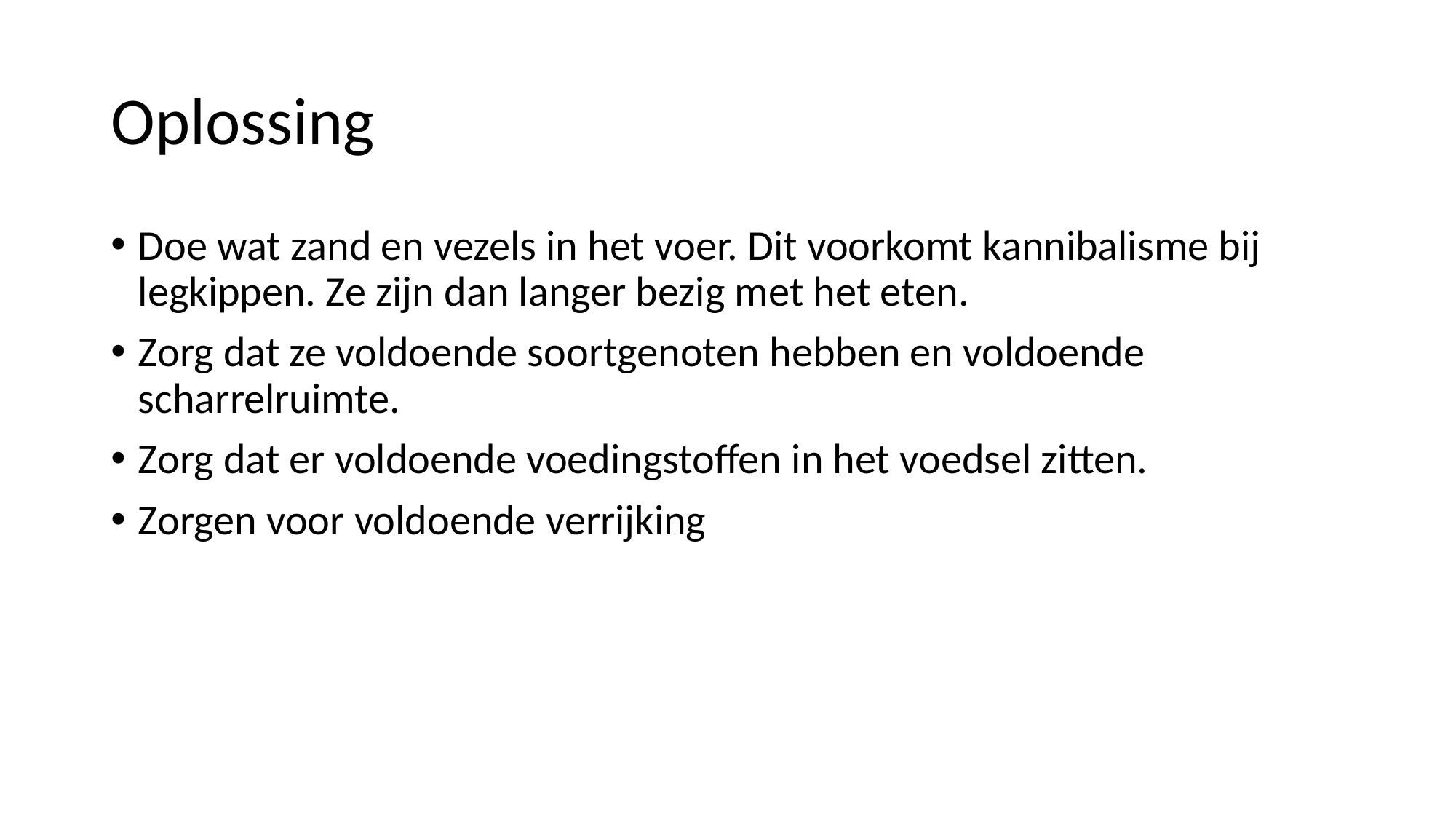

# Oplossing
Doe wat zand en vezels in het voer. Dit voorkomt kannibalisme bij legkippen. Ze zijn dan langer bezig met het eten.
Zorg dat ze voldoende soortgenoten hebben en voldoende scharrelruimte.
Zorg dat er voldoende voedingstoffen in het voedsel zitten.
Zorgen voor voldoende verrijking